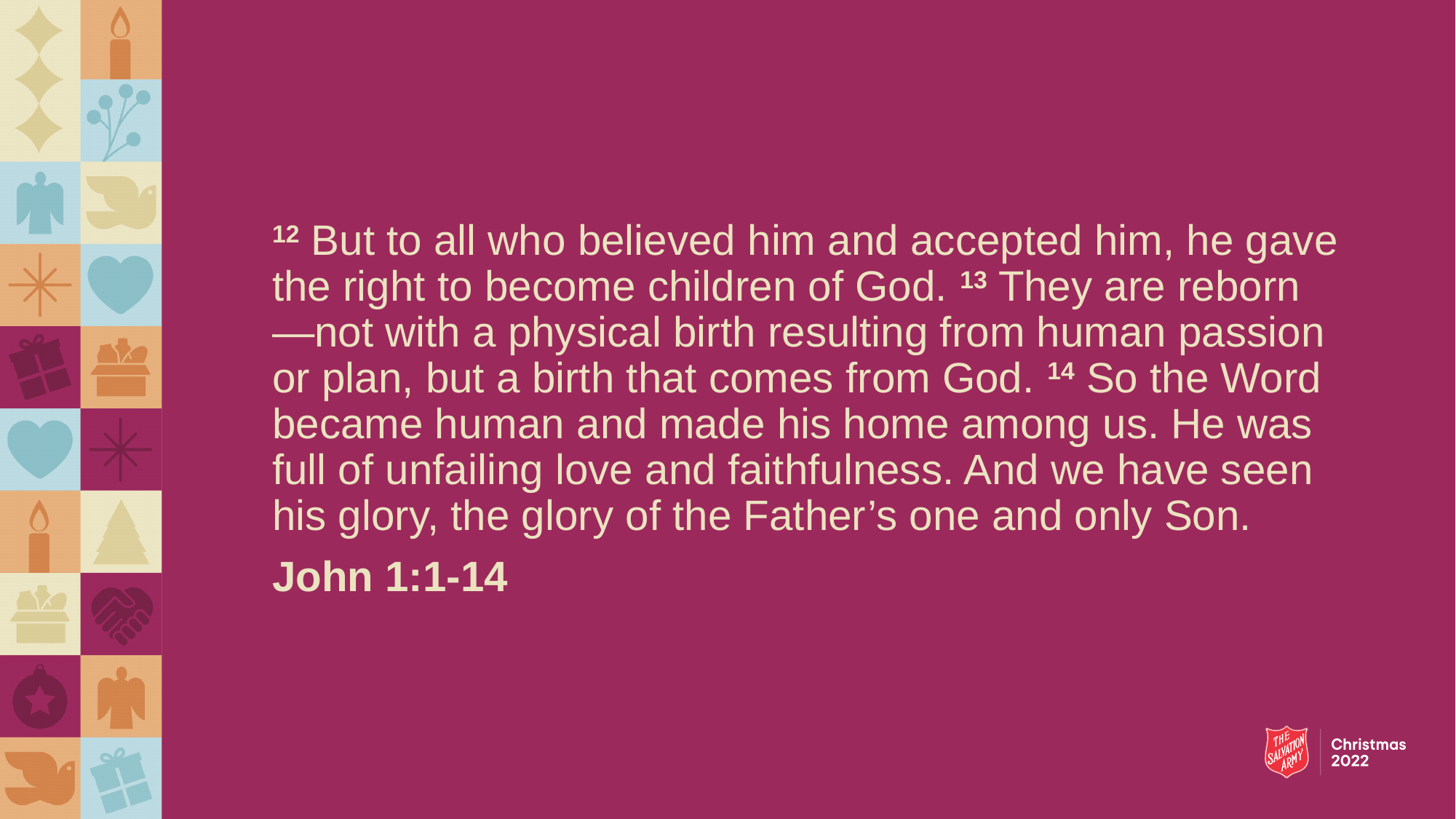

12 But to all who believed him and accepted him, he gave the right to become children of God. 13 They are reborn—not with a physical birth resulting from human passion or plan, but a birth that comes from God. 14 So the Word became human and made his home among us. He was full of unfailing love and faithfulness. And we have seen his glory, the glory of the Father’s one and only Son.
John 1:1-14